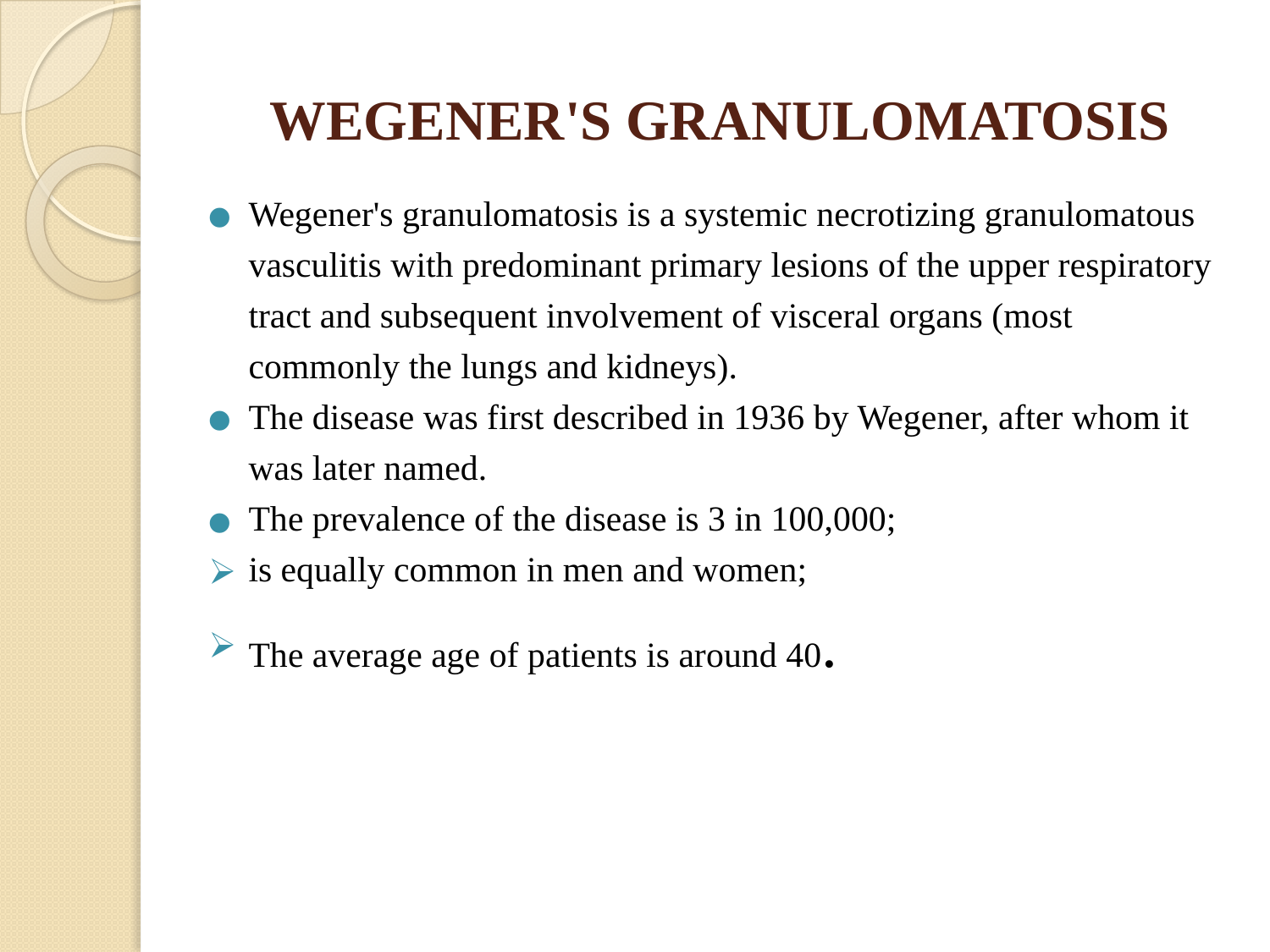

# WEGENER'S GRANULOMATOSIS
Wegener's granulomatosis is a systemic necrotizing granulomatous vasculitis with predominant primary lesions of the upper respiratory tract and subsequent involvement of visceral organs (most commonly the lungs and kidneys).
The disease was first described in 1936 by Wegener, after whom it was later named.
The prevalence of the disease is 3 in 100,000;
is equally common in men and women;
The average age of patients is around 40.